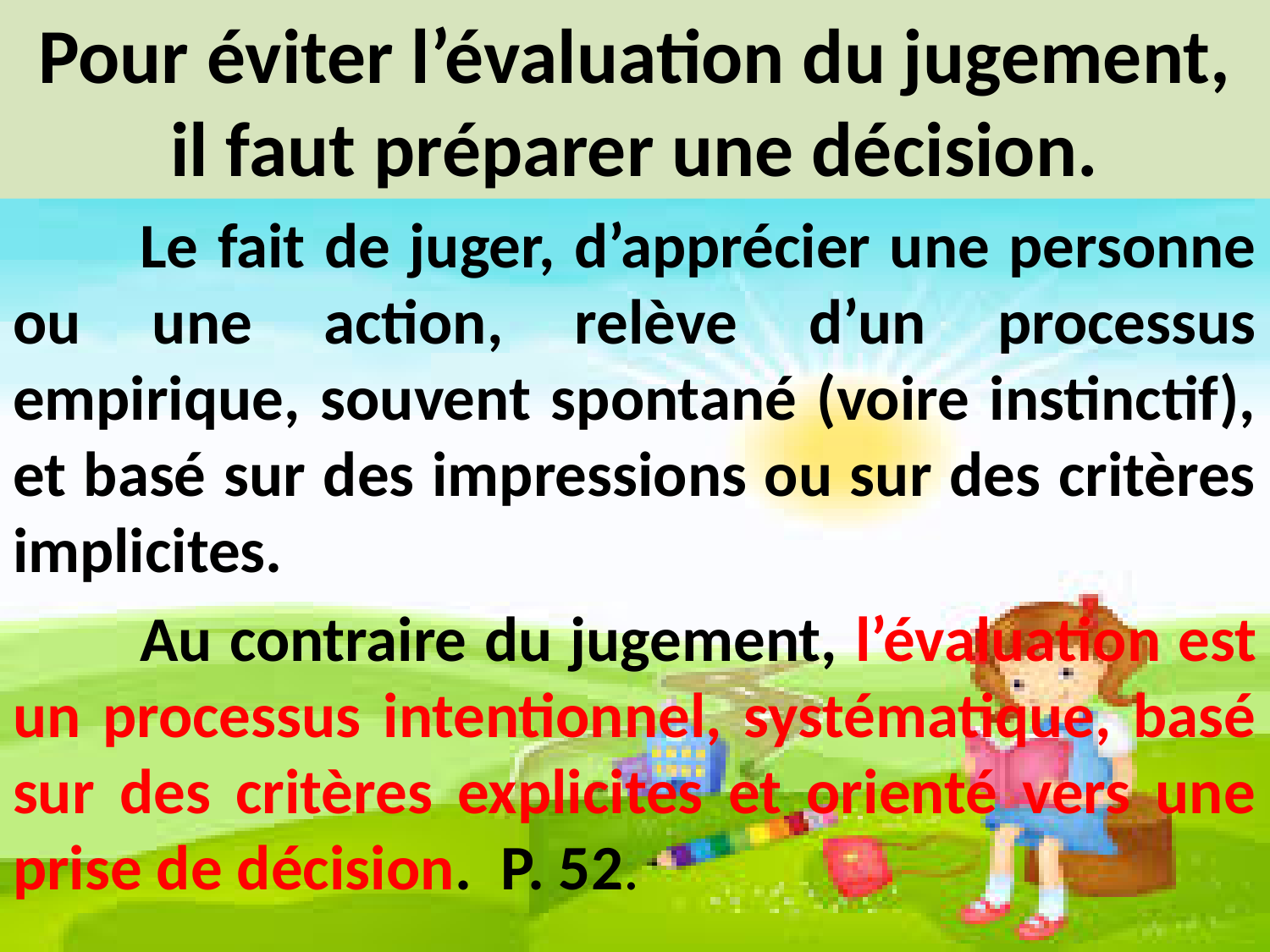

Pour éviter l’évaluation du jugement, il faut préparer une décision.
	Le fait de juger, d’apprécier une personne ou une action, relève d’un processus empirique, souvent spontané (voire instinctif), et basé sur des impressions ou sur des critères implicites.
	Au contraire du jugement, l’évaluation est un processus intentionnel, systématique, basé sur des critères explicites et orienté vers une prise de décision.  P. 52.